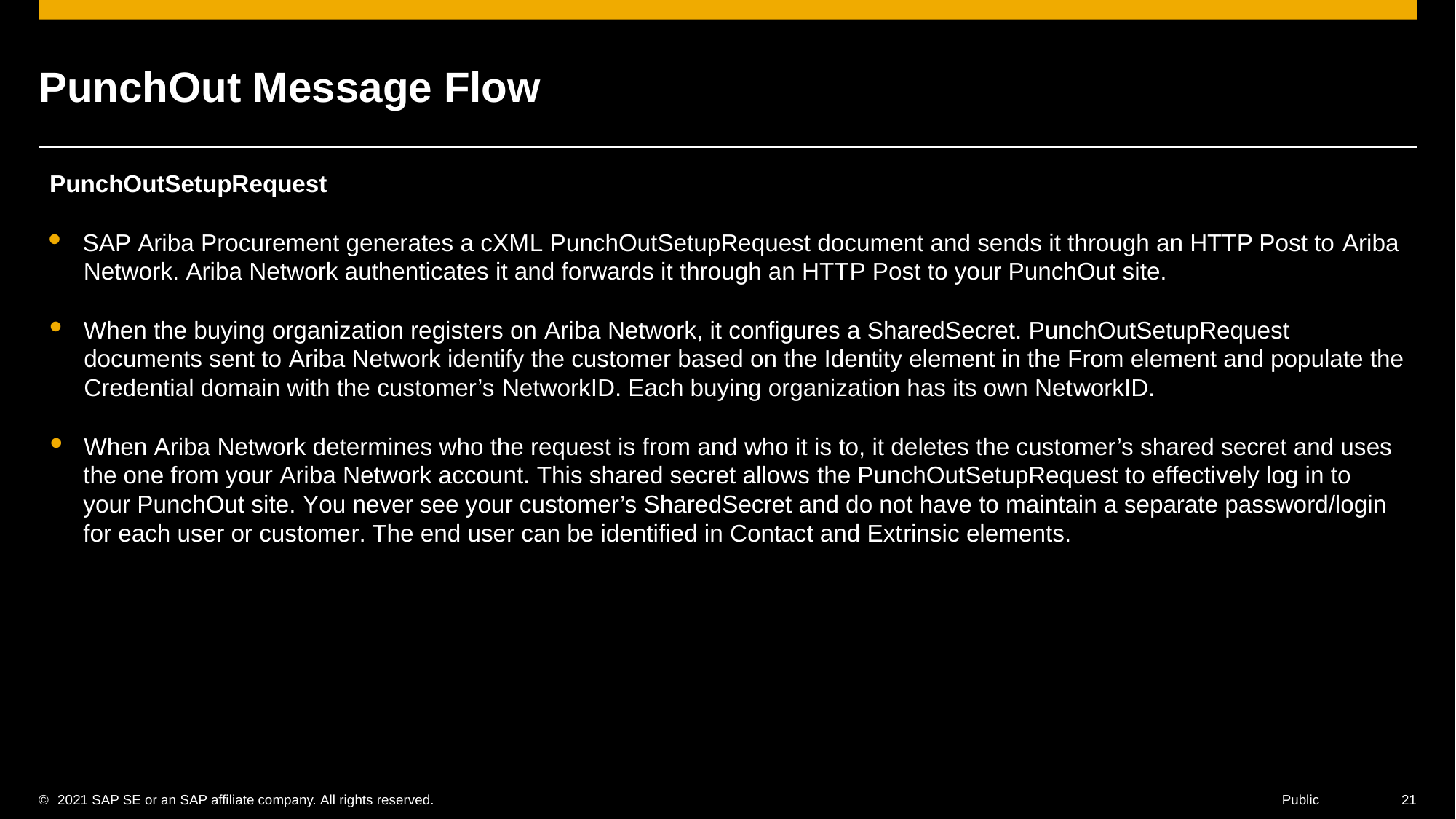

PunchOut Message Flow

PunchOutSetupRequest
•SAP Ariba Procurement generates a cXML PunchOutSetupRequest document and sends it through an HTTP Post to Ariba
Network. Ariba Network authenticates it and forwards it through an HTTP Post to your PunchOut site.
•When the buying organization registers on Ariba Network, it configures a SharedSecret. PunchOutSetupRequest
documents sent to Ariba Network identify the customer based on the Identity element in the From element and populate the
Credential domain with the customer’s NetworkID. Each buying organization has its own NetworkID.
•When Ariba Network determines who the request is from and who it is to, it deletes the customer’s shared secret and uses
the one from your Ariba Network account. This shared secret allows the PunchOutSetupRequest to effectively log in to
your PunchOut site. You never see your customer’s SharedSecret and do not have to maintain a separate password/login
for each user or customer. The end user can be identified in Contact and Extrinsic elements.
©	2021 SAP SE or an SAP affiliate company. All rights reserved.	Public	21